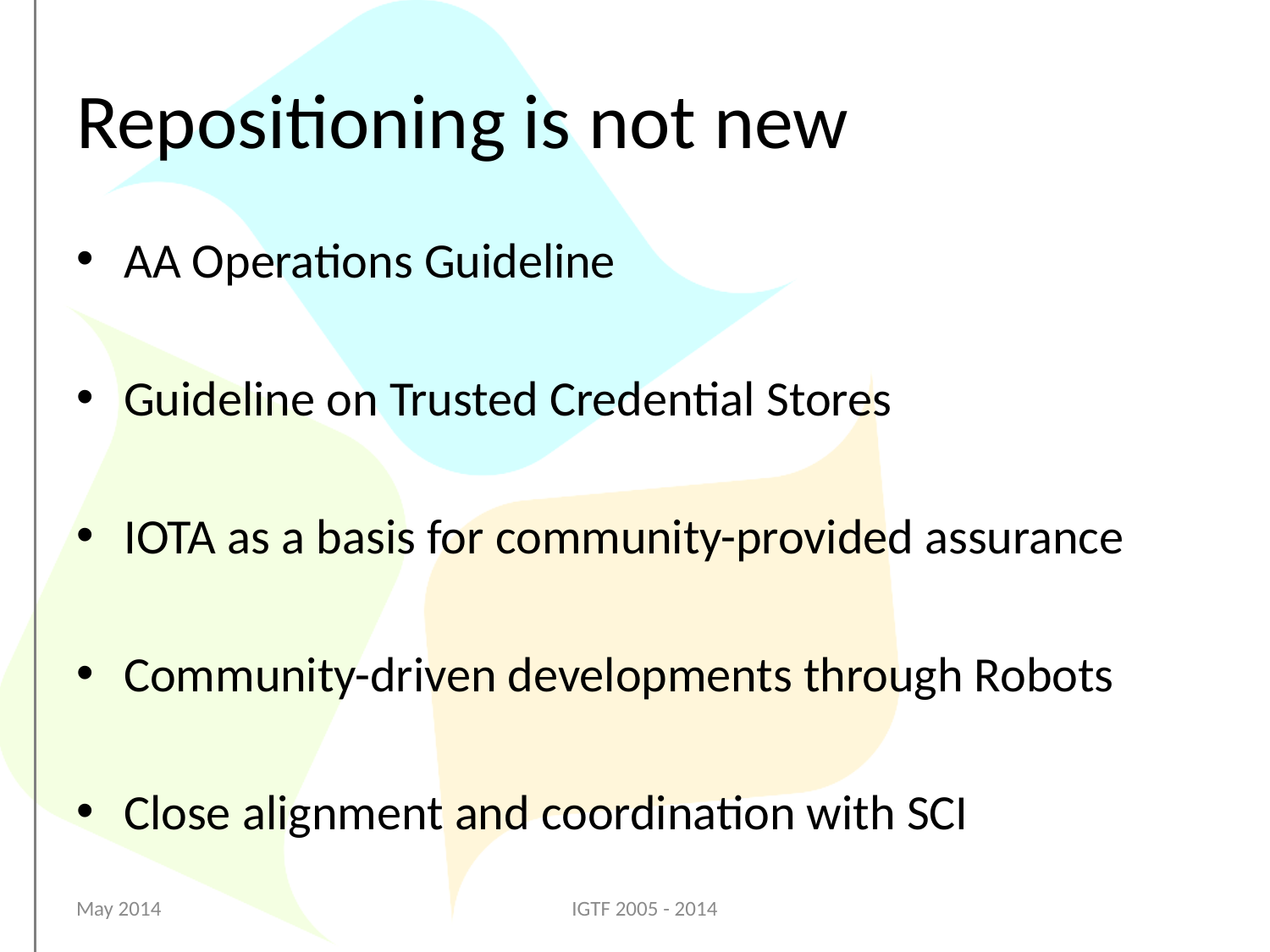

# Repositioning is not new
AA Operations Guideline

Guideline on Trusted Credential Stores

IOTA as a basis for community-provided assurance

Community-driven developments through Robots

Close alignment and coordination with SCI
May 2014
IGTF 2005 - 2014